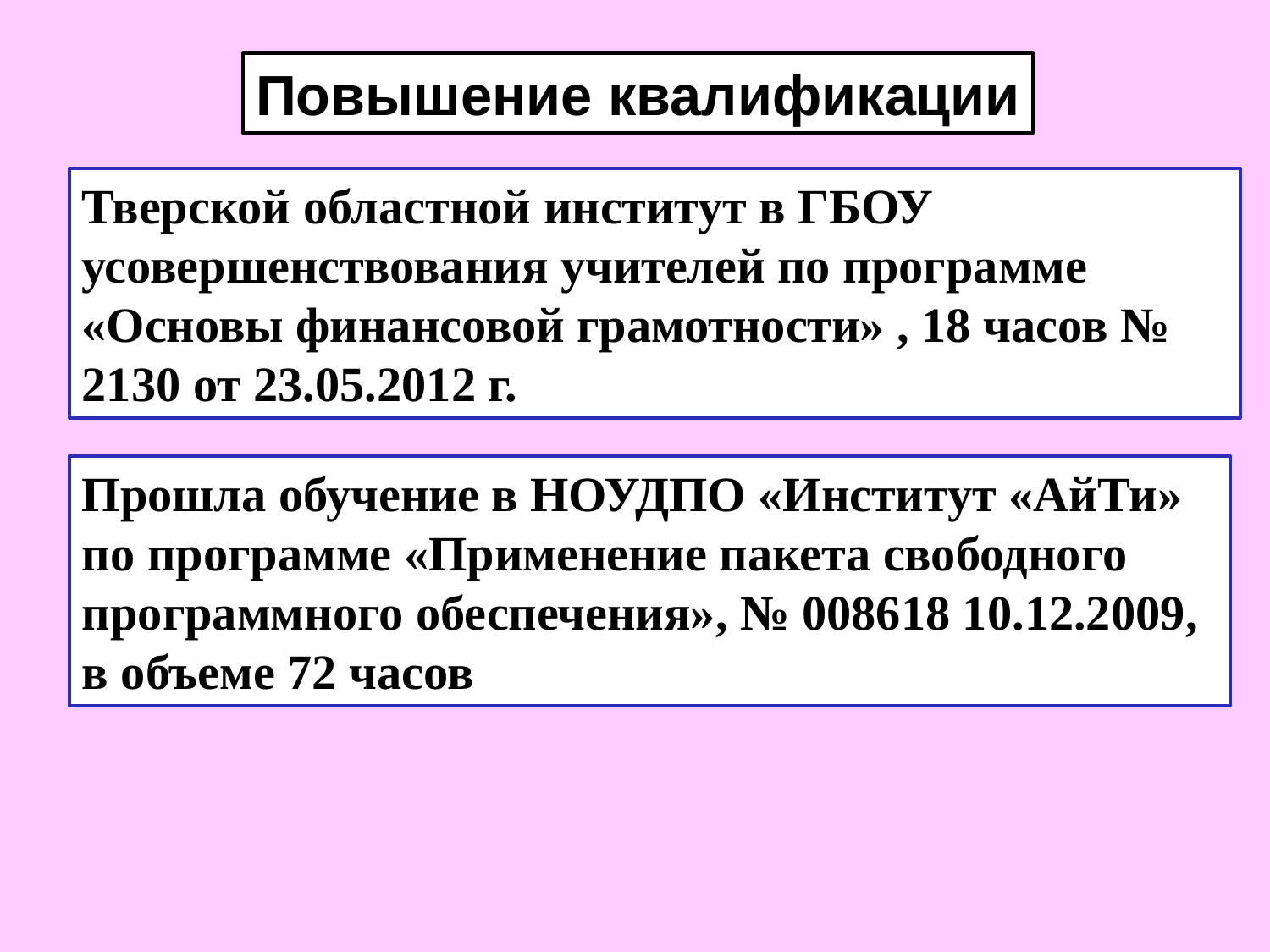

Повышение квалификации
Тверской областной институт в ГБОУ усовершенствования учителей по программе
«Основы финансовой грамотности» , 18 часов № 2130 от 23.05.2012 г.
Прошла обучение в НОУДПО «Институт «АйТи» по программе «Применение пакета свободного программного обеспечения», № 008618 10.12.2009, в объеме 72 часов